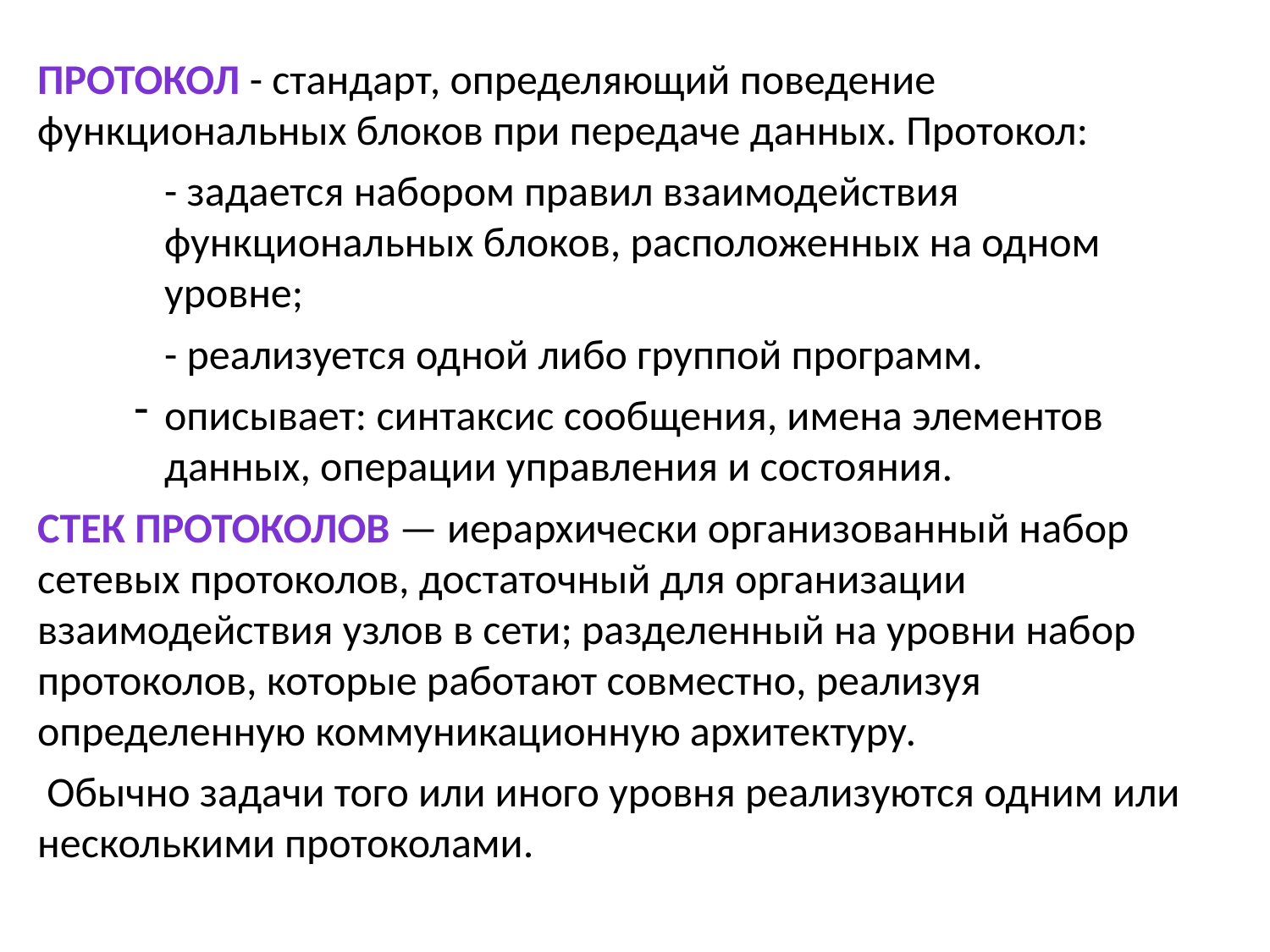

Протокол - стандарт, определяющий поведение функциональных блоков при передаче данных. Протокол:
- задается набором правил взаимодействия функциональных блоков, расположенных на одном уровне;
- реализуется одной либо группой программ.
описывает: синтаксис сообщения, имена элементов данных, операции управления и состояния.
Стек протоколов — иерархически организованный набор сетевых протоколов, достаточный для организации взаимодействия узлов в сети; разделенный на уровни набор протоколов, которые работают совместно, реализуя определенную коммуникационную архитектуру.
 Обычно задачи того или иного уровня реализуются одним или несколькими протоколами.